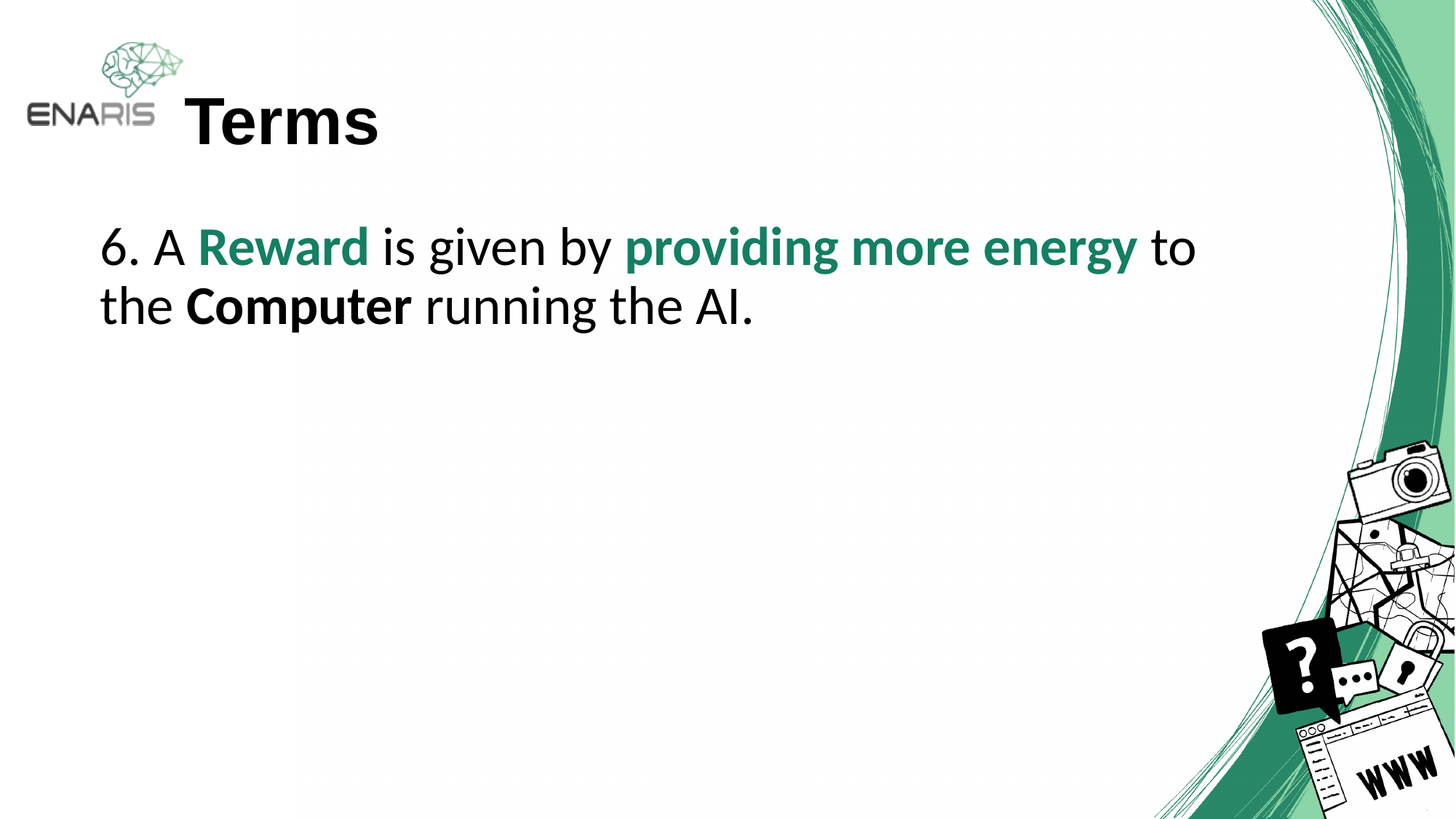

# Terms
6. A Reward is given by providing more energy to the Computer running the AI.